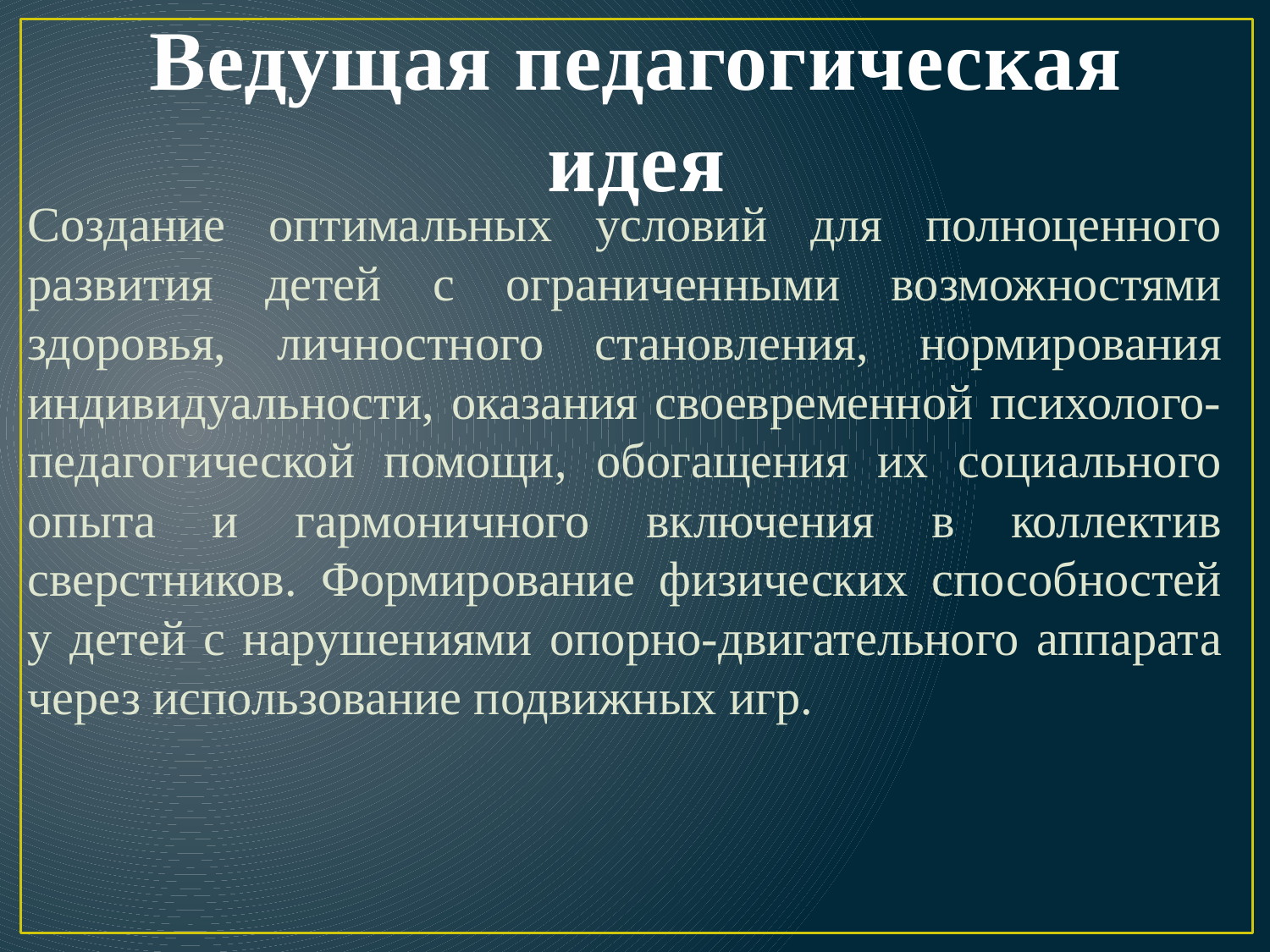

# Ведущая педагогическая идея
Создание оптимальных условий для полноценного развития детей с ограниченными возможностями здоровья, личностного становления, нормирования индивидуальности, оказания своевременной психолого-педагогической помощи, обогащения их социального опыта и гармоничного включения в коллектив сверстников. Формирование физических способностей у детей с нарушениями опорно-двигательного аппарата через использование подвижных игр.